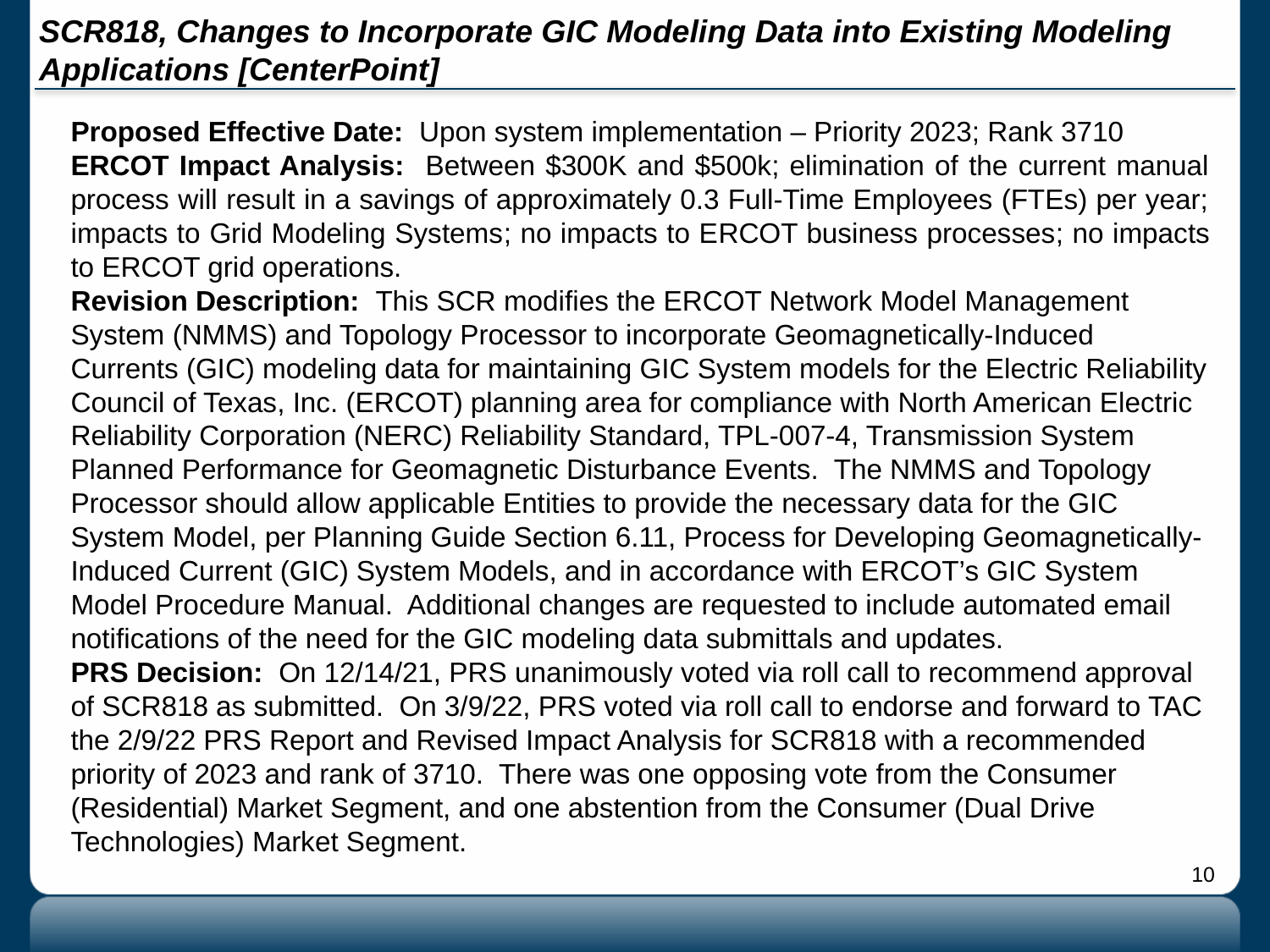

# SCR818, Changes to Incorporate GIC Modeling Data into Existing Modeling Applications [CenterPoint]
Proposed Effective Date:  Upon system implementation – Priority 2023; Rank 3710
ERCOT Impact Analysis:  Between $300K and $500k; elimination of the current manual process will result in a savings of approximately 0.3 Full-Time Employees (FTEs) per year; impacts to Grid Modeling Systems; no impacts to ERCOT business processes; no impacts to ERCOT grid operations.
Revision Description:  This SCR modifies the ERCOT Network Model Management System (NMMS) and Topology Processor to incorporate Geomagnetically-Induced Currents (GIC) modeling data for maintaining GIC System models for the Electric Reliability Council of Texas, Inc. (ERCOT) planning area for compliance with North American Electric Reliability Corporation (NERC) Reliability Standard, TPL-007-4, Transmission System Planned Performance for Geomagnetic Disturbance Events.  The NMMS and Topology Processor should allow applicable Entities to provide the necessary data for the GIC System Model, per Planning Guide Section 6.11, Process for Developing Geomagnetically-Induced Current (GIC) System Models, and in accordance with ERCOT’s GIC System Model Procedure Manual.  Additional changes are requested to include automated email notifications of the need for the GIC modeling data submittals and updates.
PRS Decision:  On 12/14/21, PRS unanimously voted via roll call to recommend approval of SCR818 as submitted.  On 3/9/22, PRS voted via roll call to endorse and forward to TAC the 2/9/22 PRS Report and Revised Impact Analysis for SCR818 with a recommended priority of 2023 and rank of 3710.  There was one opposing vote from the Consumer (Residential) Market Segment, and one abstention from the Consumer (Dual Drive Technologies) Market Segment.